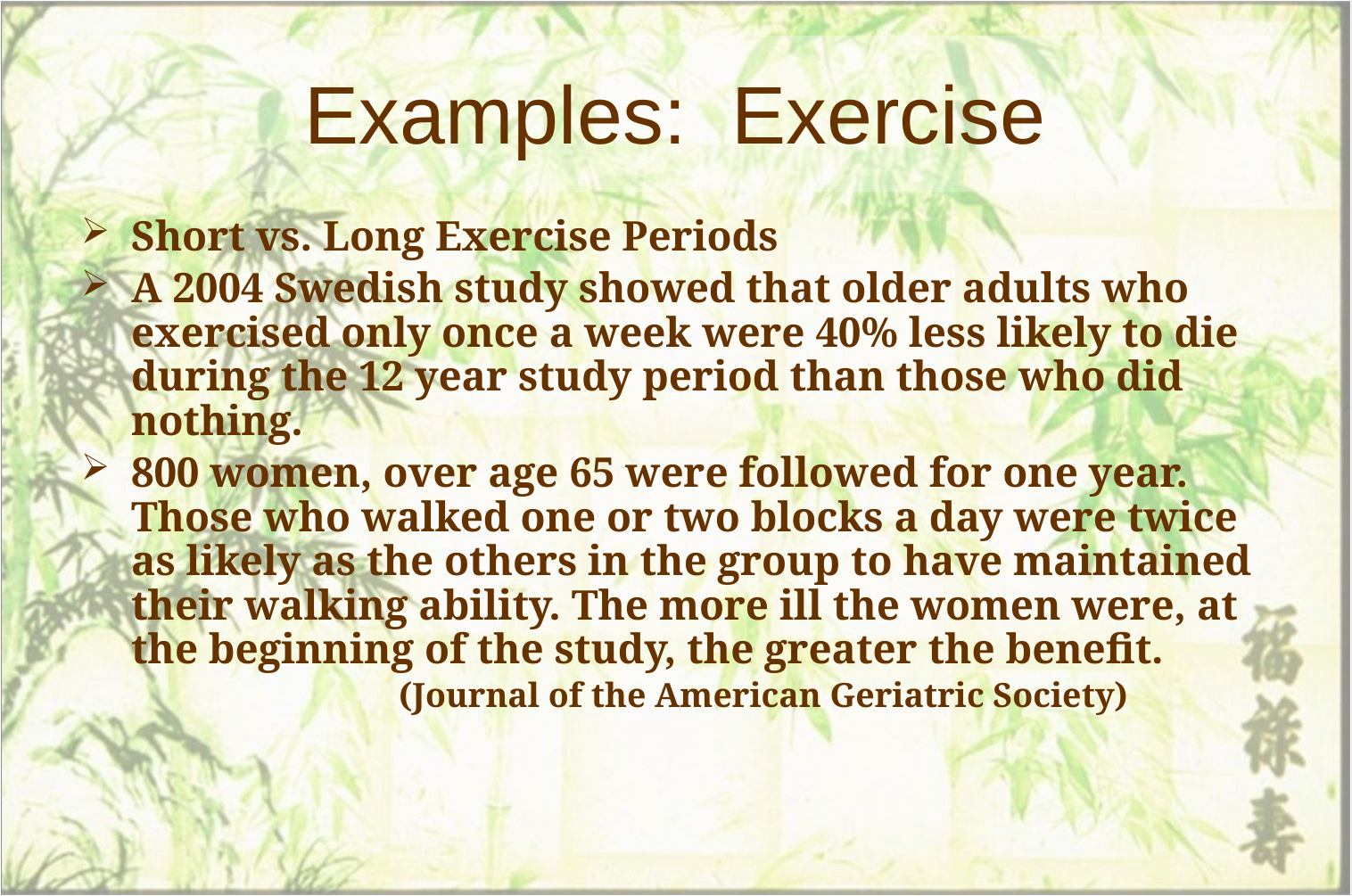

# Examples:  Exercise
Short vs. Long Exercise Periods
A 2004 Swedish study showed that older adults who exercised only once a week were 40% less likely to die during the 12 year study period than those who did nothing.
800 women, over age 65 were followed for one year. Those who walked one or two blocks a day were twice as likely as the others in the group to have maintained their walking ability. The more ill the women were, at the beginning of the study, the greater the benefit.
		(Journal of the American Geriatric Society)